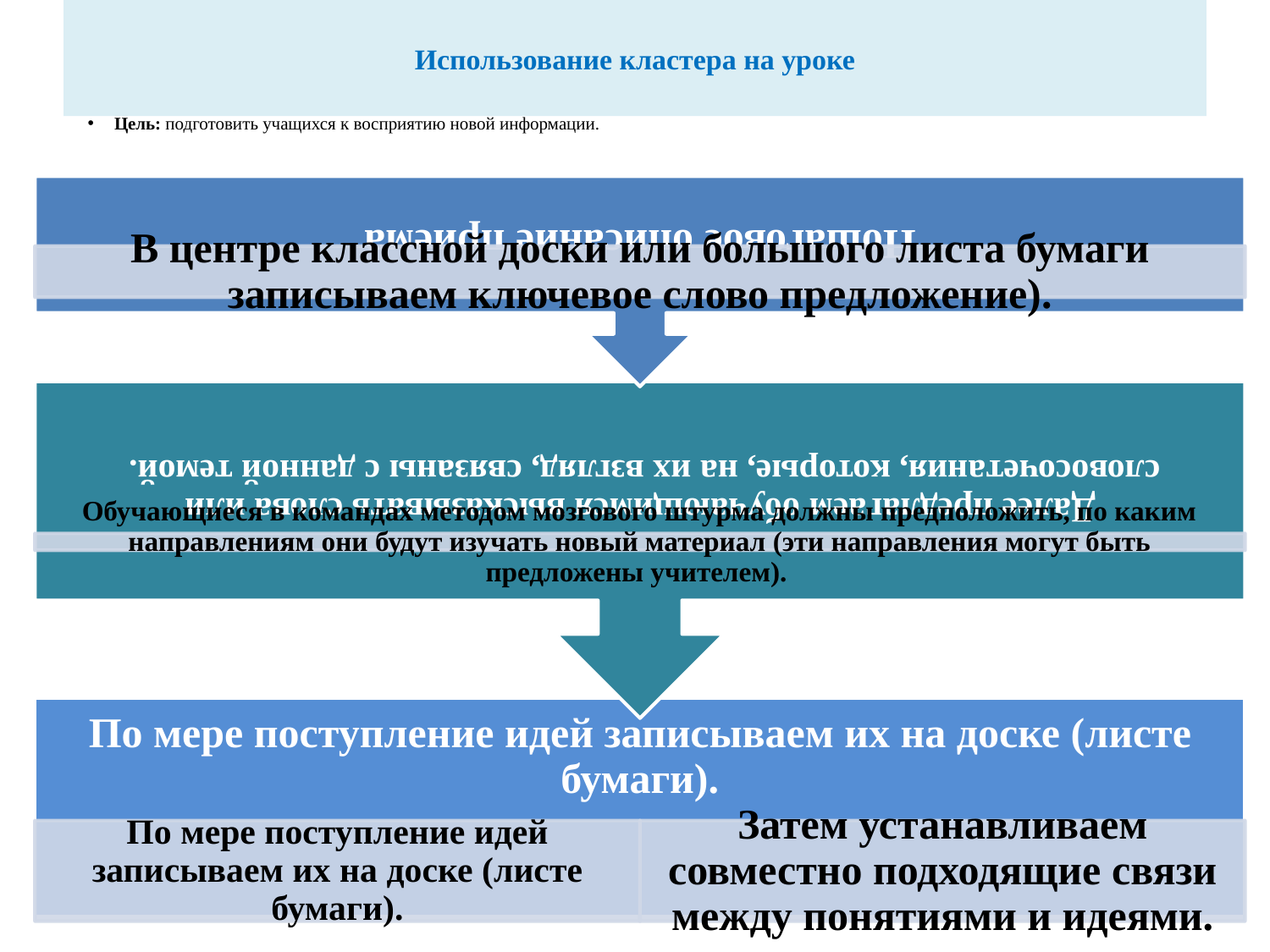

# Использование кластера на уроке
Цель: подготовить учащихся к восприятию новой информации.

По мере поступление идей записываем их на доске (листе бумаги).
По мере поступление идей записываем их на доске (листе бумаги).
Затем устанавливаем совместно подходящие связи между понятиями и идеями.
Далее предлагаем обучающимся высказывать слова или словосочетания, которые, на их взгляд, связаны с данной темой.
Обучающиеся в командах методом мозгового штурма должны предположить, по каким направлениям они будут изучать новый материал (эти направления могут быть предложены учителем).
Пошаговое описание приема
В центре классной доски или большого листа бумаги записываем ключевое слово предложение).